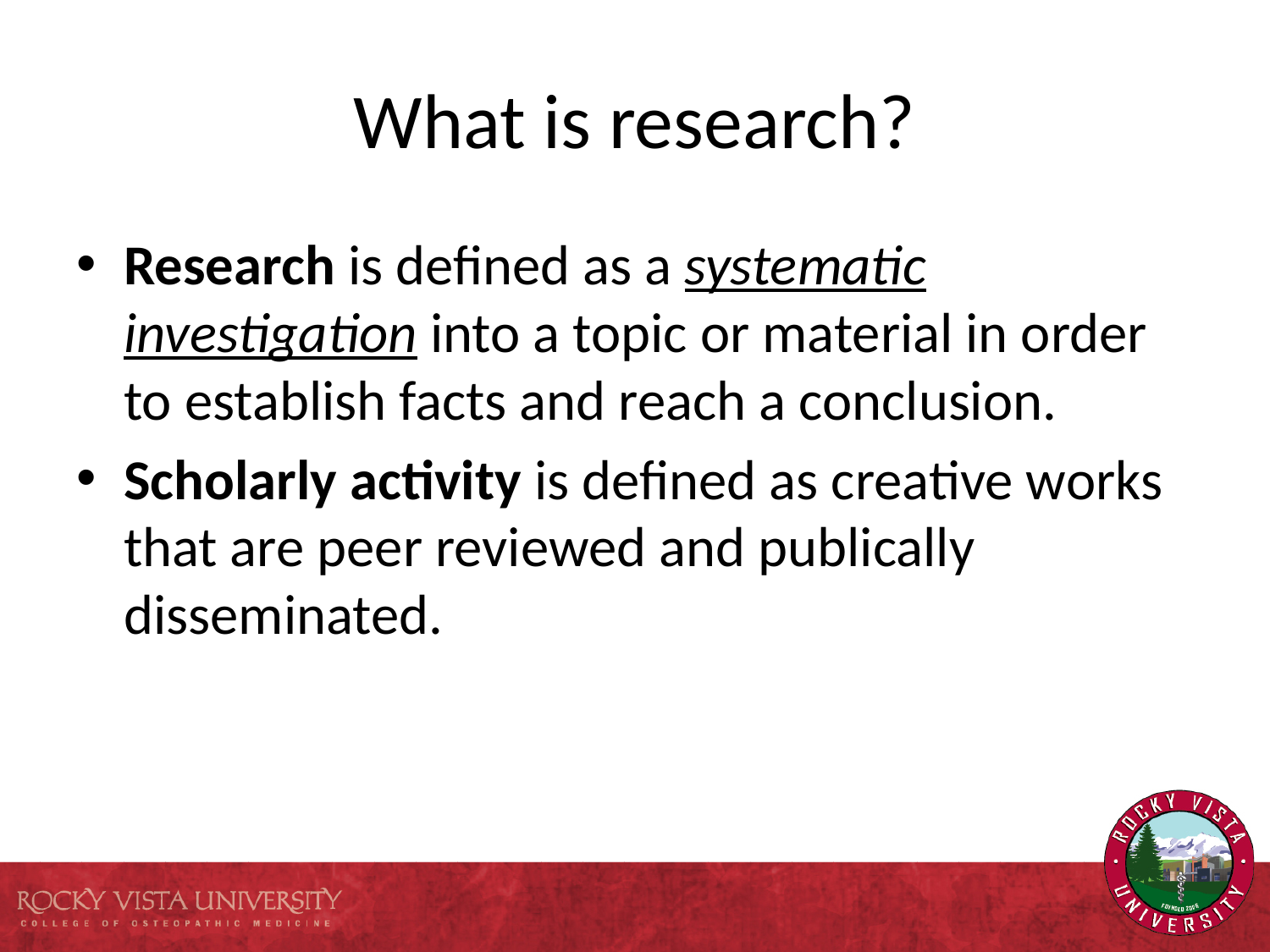

# What is research?
Research is defined as a systematic investigation into a topic or material in order to establish facts and reach a conclusion.
Scholarly activity is defined as creative works that are peer reviewed and publically disseminated.